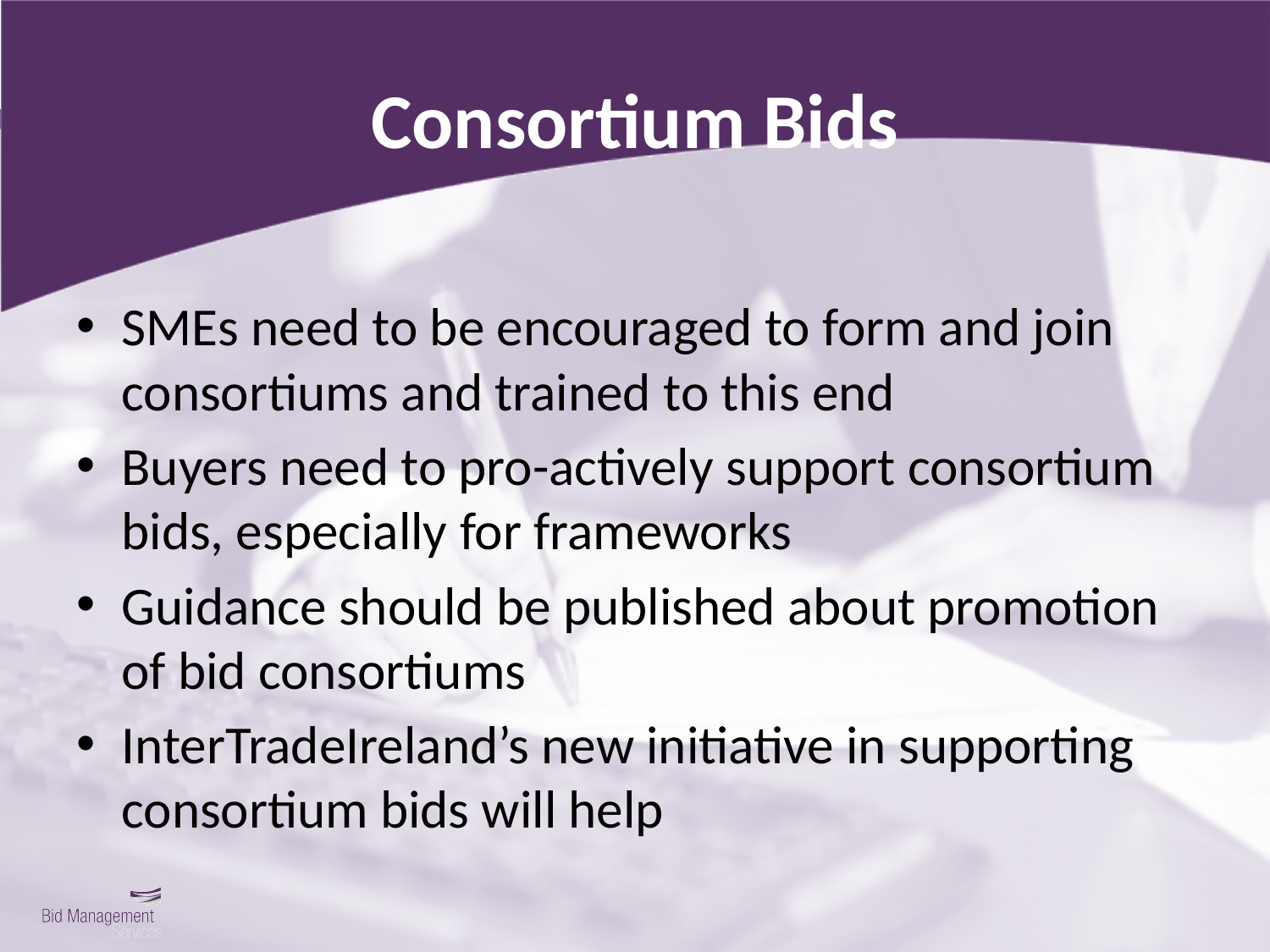

# Consortium Bids
SMEs need to be encouraged to form and join consortiums and trained to this end
Buyers need to pro-actively support consortium bids, especially for frameworks
Guidance should be published about promotion of bid consortiums
InterTradeIreland’s new initiative in supporting consortium bids will help